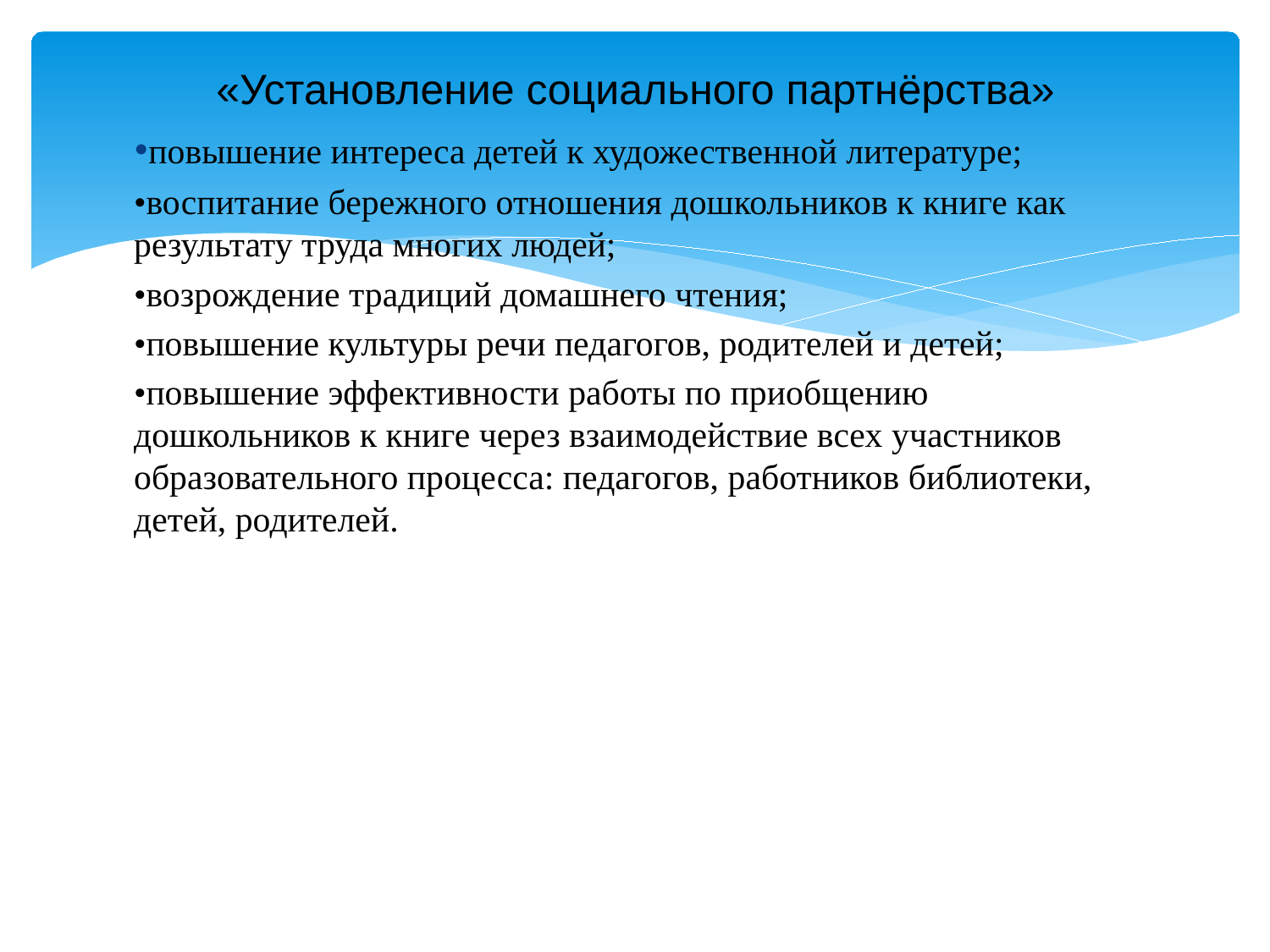

«Установление социального партнёрства»
•повышение интереса детей к художественной литературе;
•воспитание бережного отношения дошкольников к книге как результату труда многих людей;
•возрождение традиций домашнего чтения;
•повышение культуры речи педагогов, родителей и детей;
•повышение эффективности работы по приобщению дошкольников к книге через взаимодействие всех участников образовательного процесса: педагогов, работников библиотеки, детей, родителей.